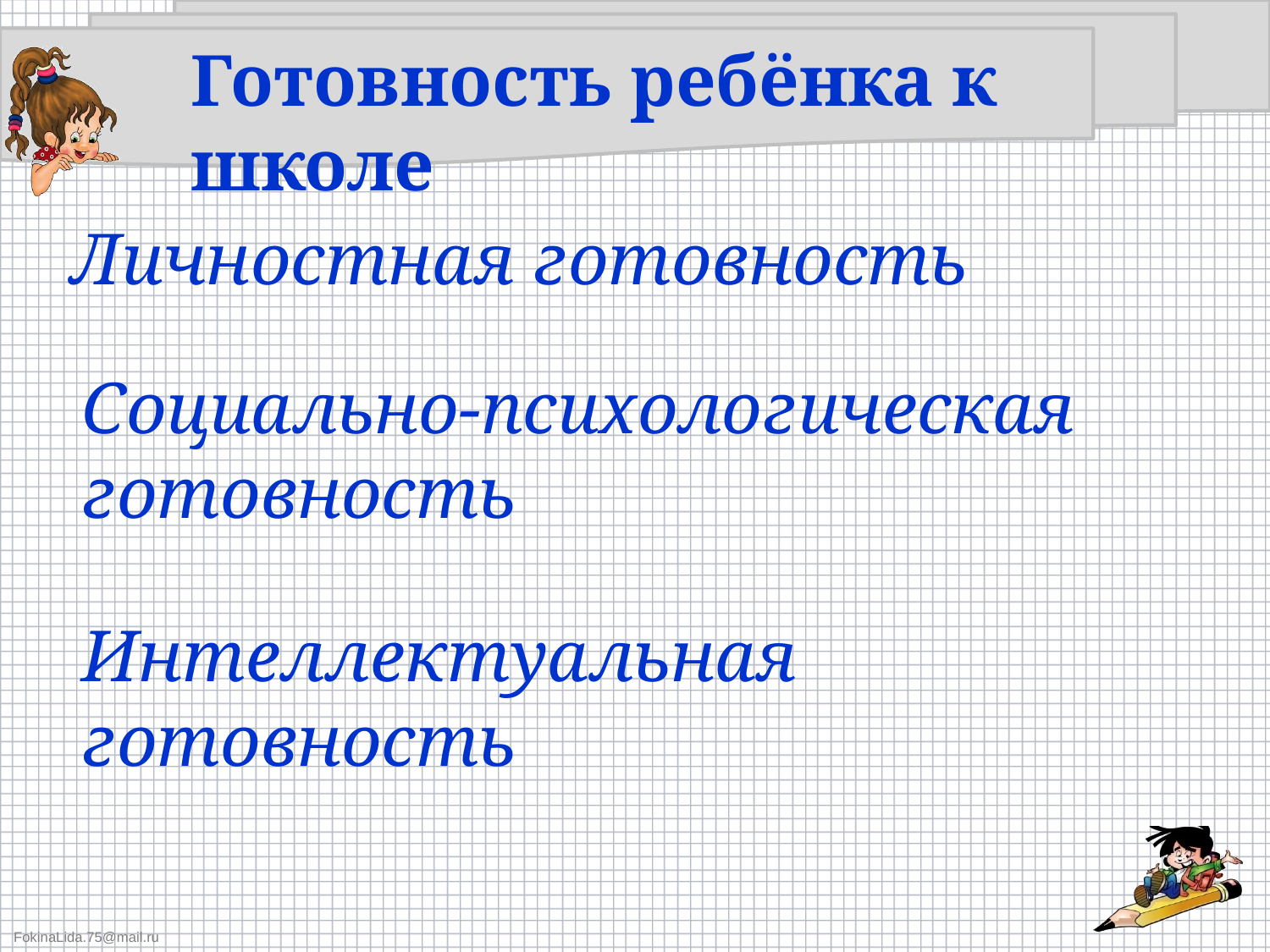

Готовность ребёнка к школе
Личностная готовность
Социально-психологическая готовность
Интеллектуальная готовность